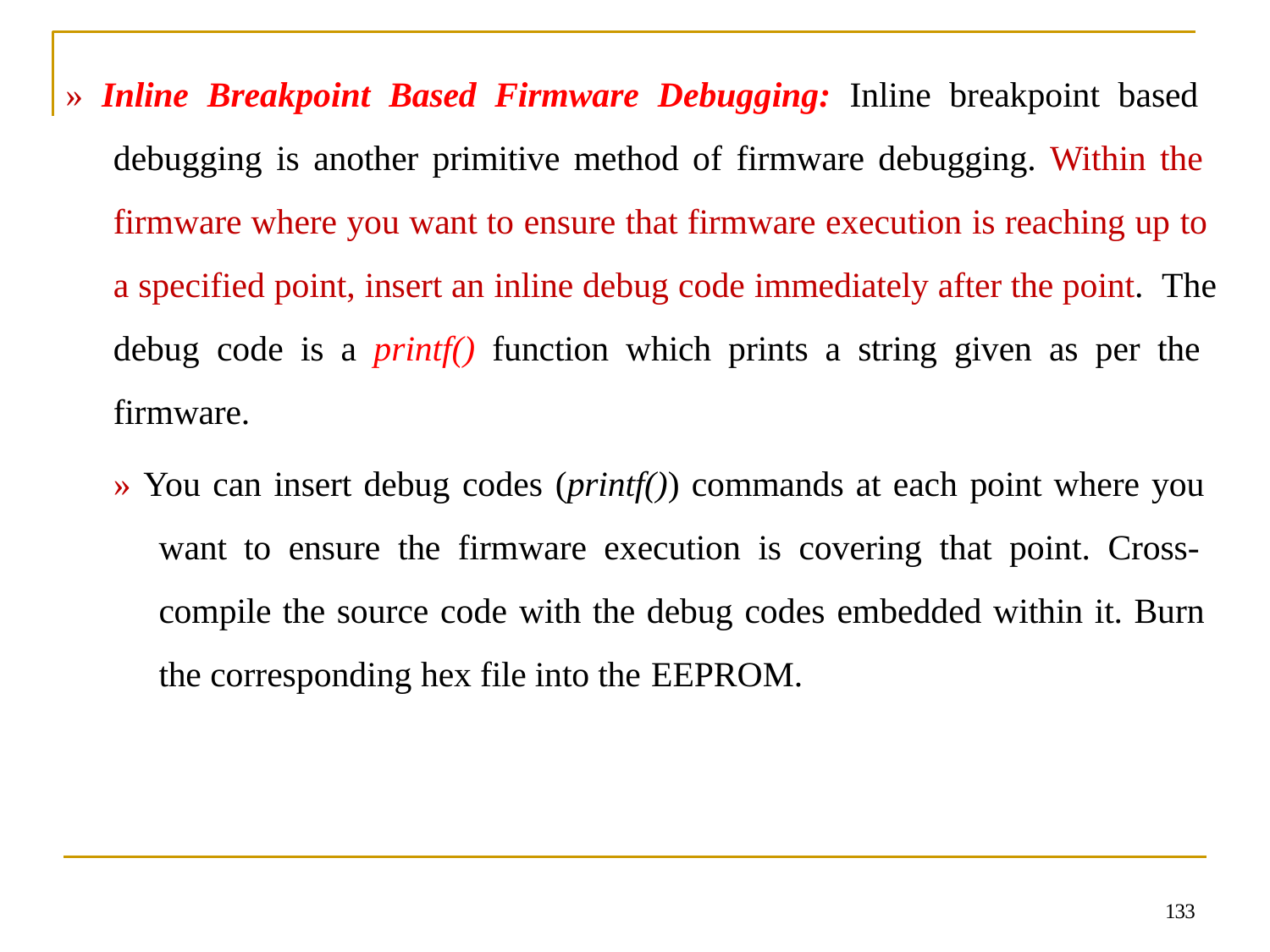

» Inline Breakpoint Based Firmware Debugging: Inline breakpoint based  debugging is another primitive method of firmware debugging. Within the  firmware where you want to ensure that firmware execution is reaching up to  a specified point, insert an inline debug code immediately after the point.  The debug code is a printf() function which prints a string given as per the  firmware.
» You can insert debug codes (printf()) commands at each point where you  want to ensure the firmware execution is covering that point. Cross-  compile the source code with the debug codes embedded within it. Burn  the corresponding hex file into the EEPROM.
133